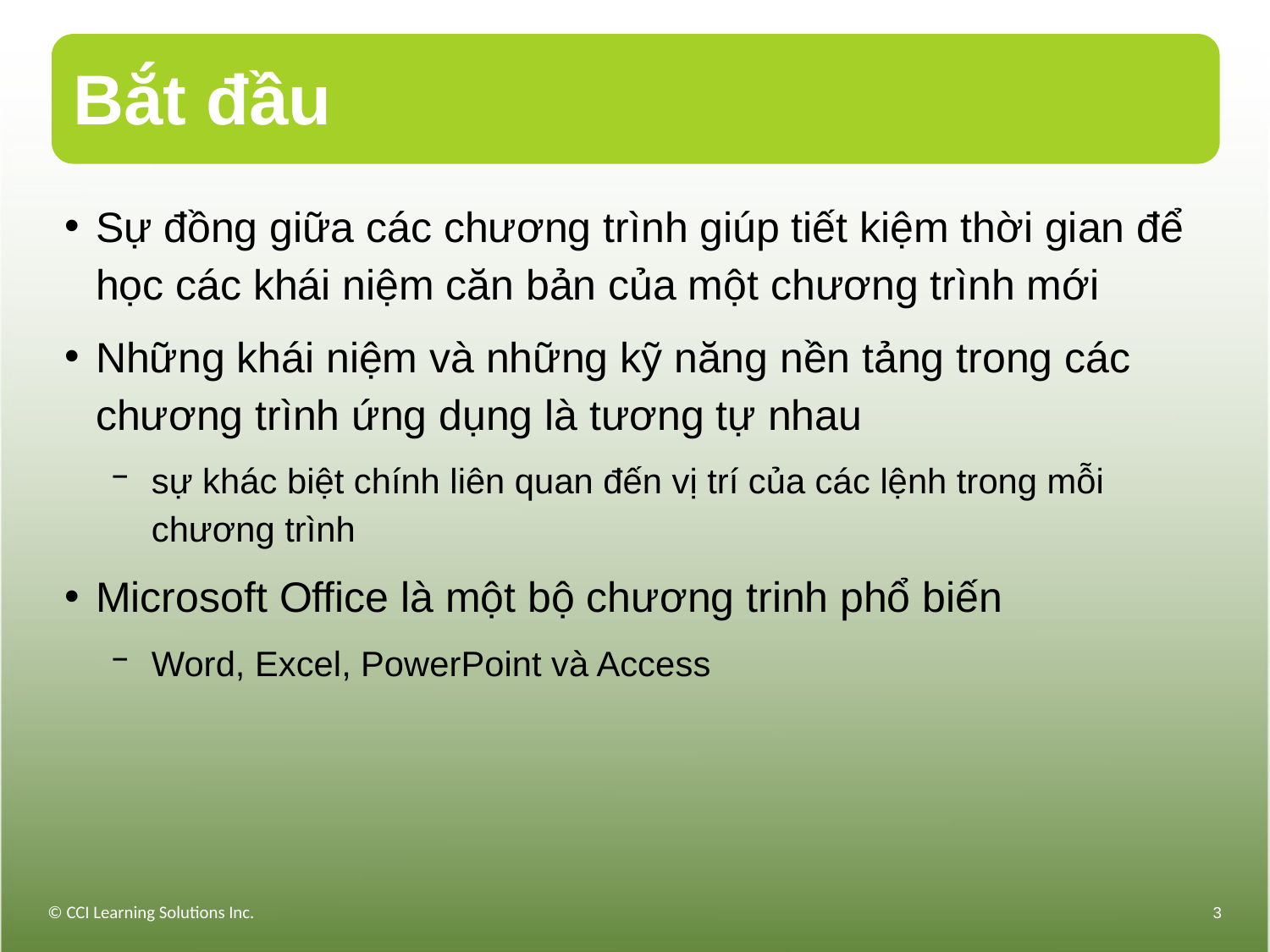

# Bắt đầu
Sự đồng giữa các chương trình giúp tiết kiệm thời gian để học các khái niệm căn bản của một chương trình mới
Những khái niệm và những kỹ năng nền tảng trong các chương trình ứng dụng là tương tự nhau
sự khác biệt chính liên quan đến vị trí của các lệnh trong mỗi chương trình
Microsoft Office là một bộ chương trinh phổ biến
Word, Excel, PowerPoint và Access
© CCI Learning Solutions Inc.
3